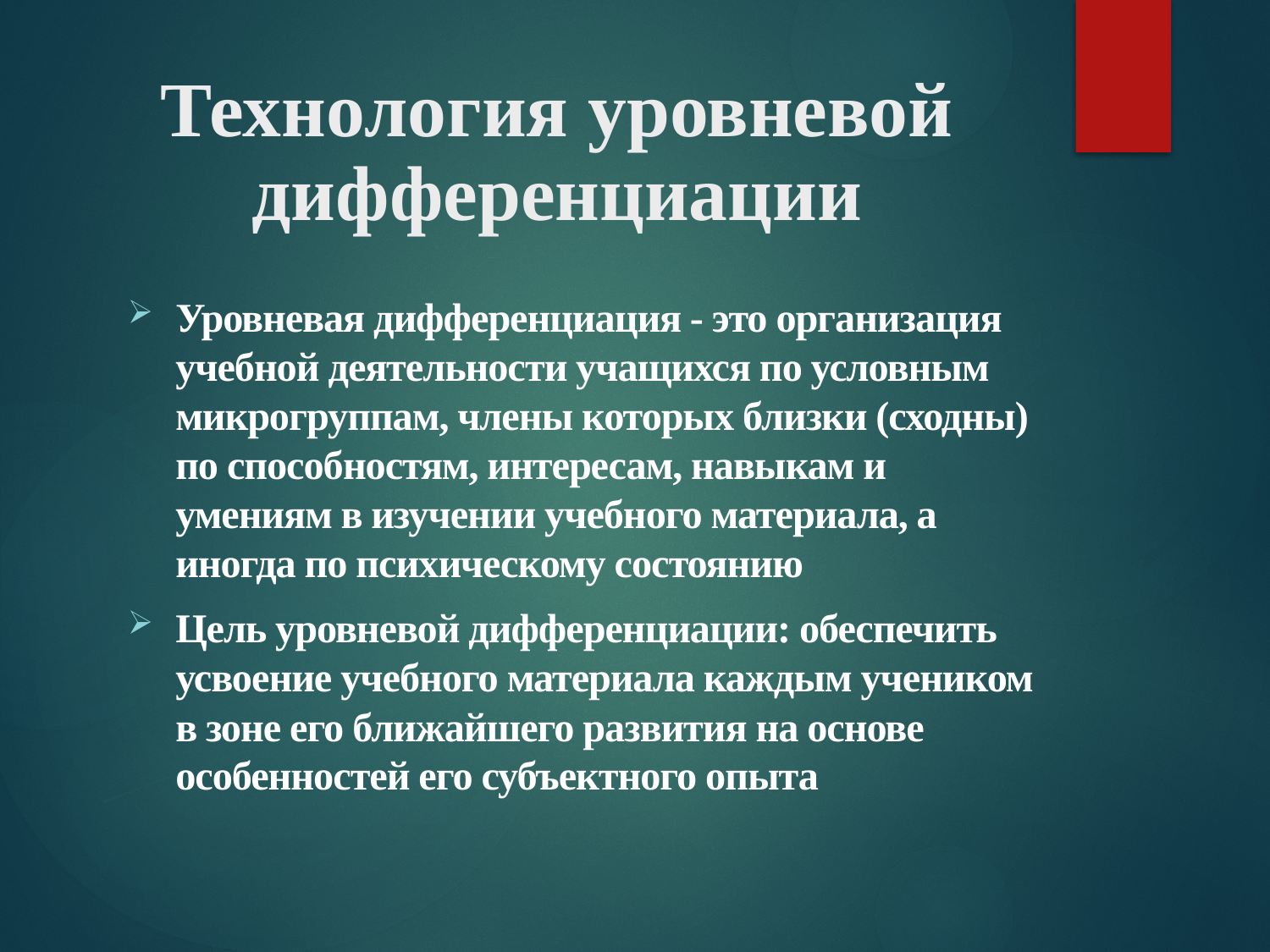

# Технология уровневой дифференциации
Уровневая дифференциация - это организация учебной деятельности учащихся по условным микрогруппам, члены которых близки (сходны) по способностям, интересам, навыкам и умениям в изучении учебного материала, а иногда по психическому состоянию
Цель уровневой дифференциации: обеспечить усвоение учебного материала каждым учеником в зоне его ближайшего развития на основе особенностей его субъектного опыта